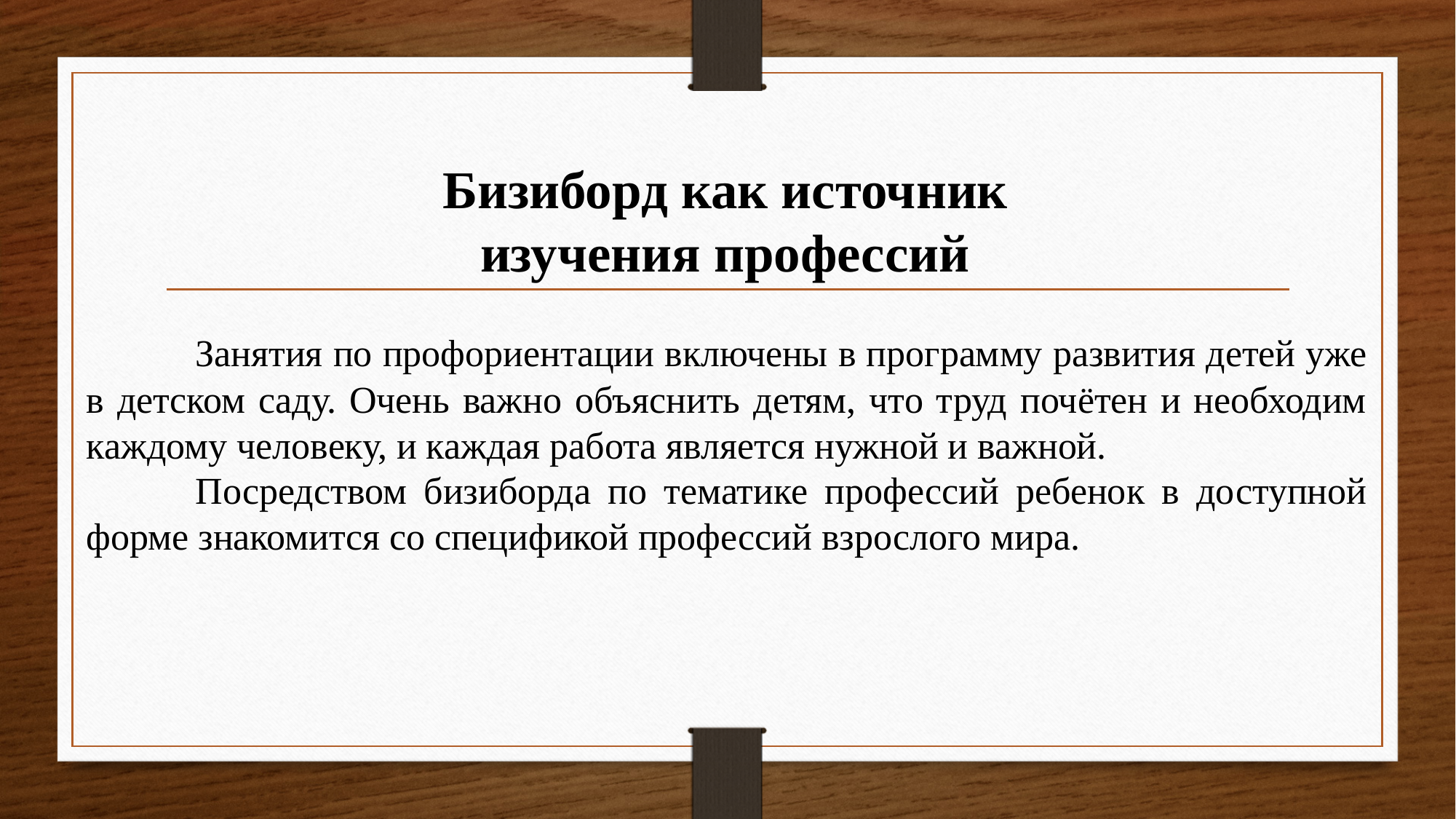

Бизиборд как источник изучения профессий
	Занятия по профориентации включены в программу развития детей уже в детском саду. Очень важно объяснить детям, что труд почётен и необходим каждому человеку, и каждая работа является нужной и важной.
	Посредством бизиборда по тематике профессий ребенок в доступной форме знакомится со спецификой профессий взрослого мира.